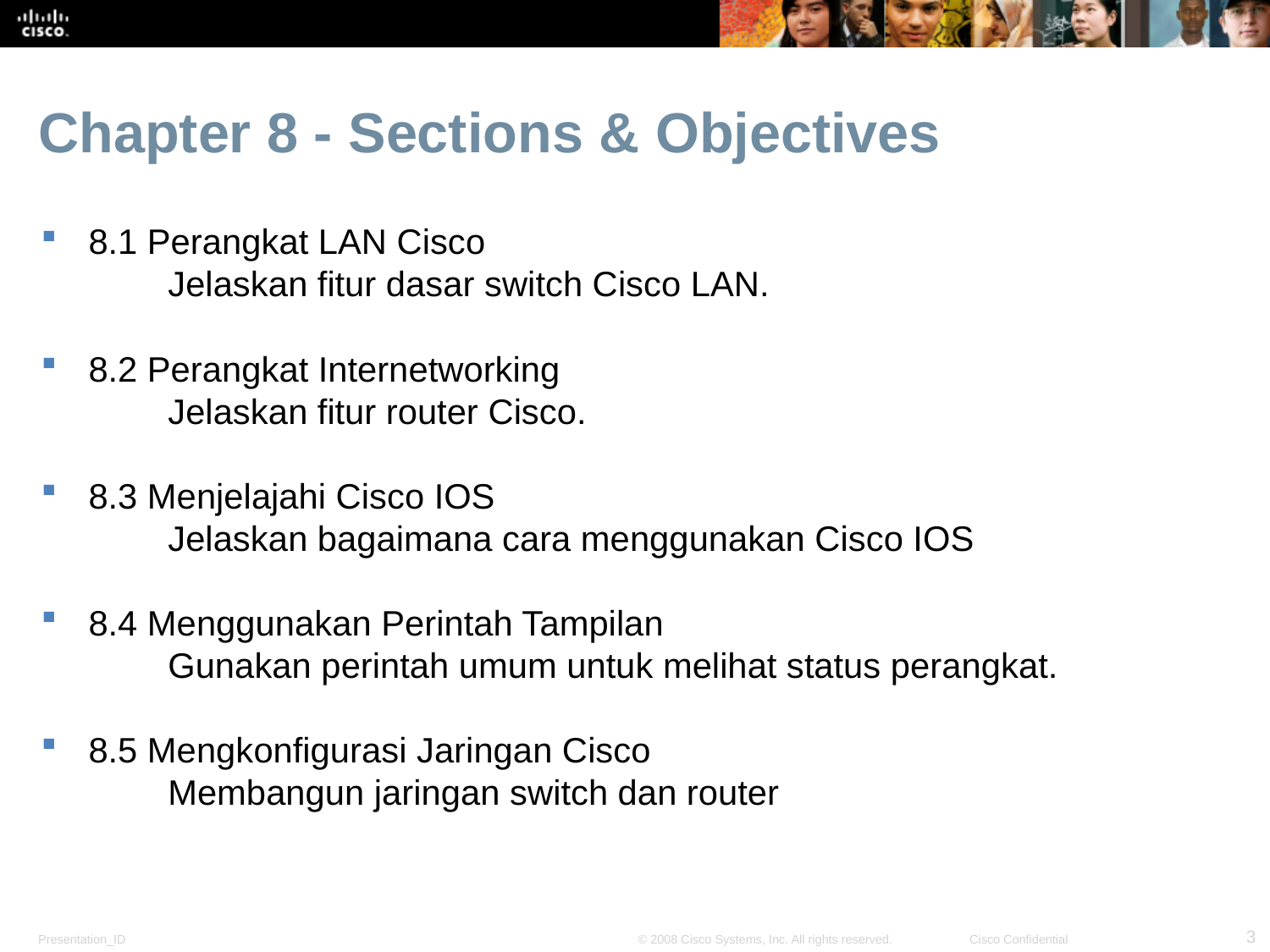

Chapter 8 - Sections & Objectives
8.1 Perangkat LAN Cisco
	Jelaskan fitur dasar switch Cisco LAN.

8.2 Perangkat Internetworking
	Jelaskan fitur router Cisco.

8.3 Menjelajahi Cisco IOS
	Jelaskan bagaimana cara menggunakan Cisco IOS

8.4 Menggunakan Perintah Tampilan
	Gunakan perintah umum untuk melihat status perangkat.

8.5 Mengkonfigurasi Jaringan Cisco
	Membangun jaringan switch dan router